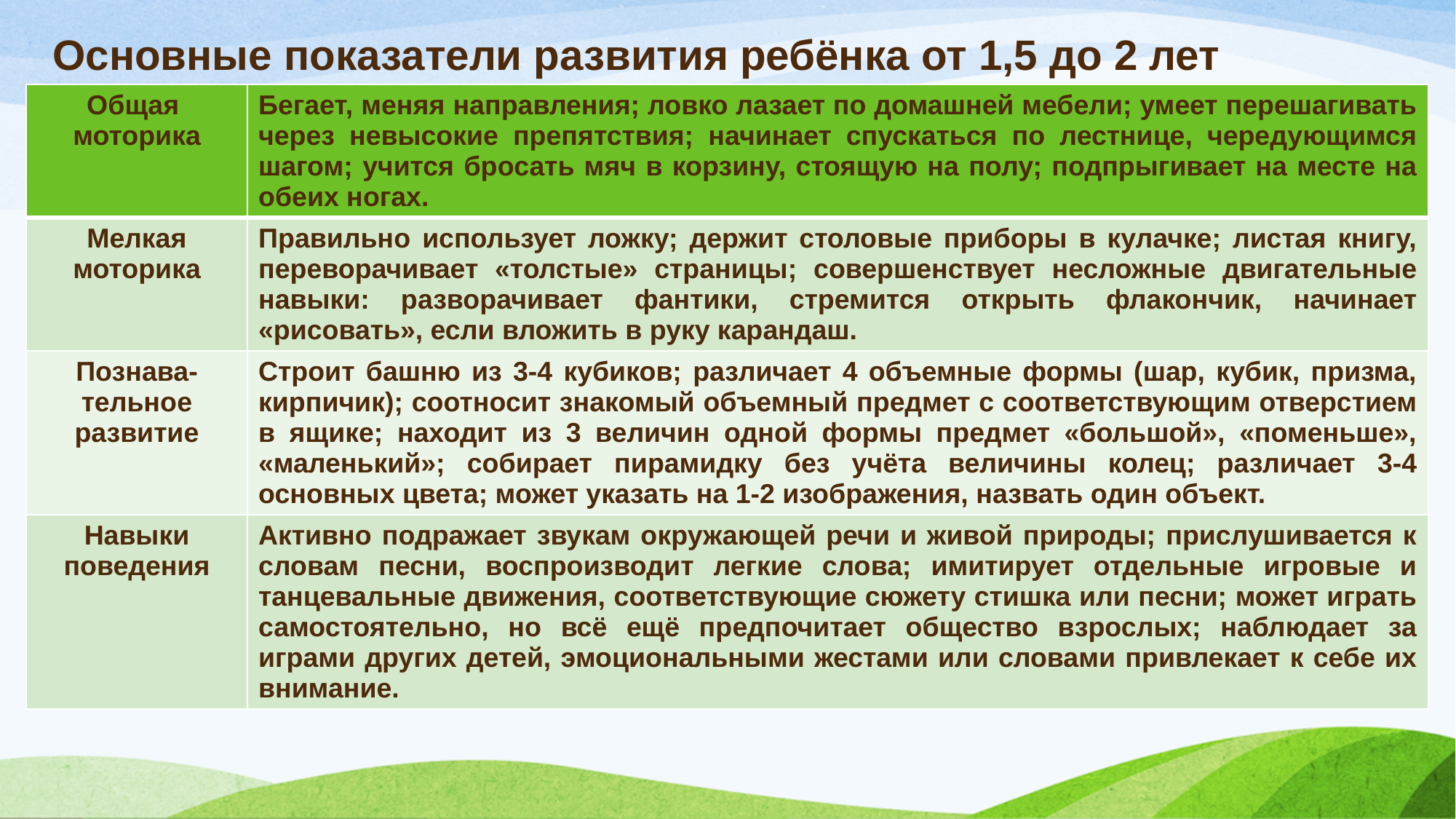

# Основные показатели развития ребёнка от 1,5 до 2 лет
| Общая моторика | Бегает, меняя направления; ловко лазает по домашней мебели; умеет перешагивать через невысокие препятствия; начинает спускаться по лестнице, чередующимся шагом; учится бросать мяч в корзину, стоящую на полу; подпрыгивает на месте на обеих ногах. |
| --- | --- |
| Мелкая моторика | Правильно использует ложку; держит столовые приборы в кулачке; листая книгу, переворачивает «толстые» страницы; совершенствует несложные двигательные навыки: разворачивает фантики, стремится открыть флакончик, начинает «рисовать», если вложить в руку карандаш. |
| Познава-тельное развитие | Строит башню из 3-4 кубиков; различает 4 объемные формы (шар, кубик, призма, кирпичик); соотносит знакомый объемный предмет с соответствующим отверстием в ящике; находит из 3 величин одной формы предмет «большой», «поменьше», «маленький»; собирает пирамидку без учёта величины колец; различает 3-4 основных цвета; может указать на 1-2 изображения, назвать один объект. |
| Навыки поведения | Активно подражает звукам окружающей речи и живой природы; прислушивается к словам песни, воспроизводит легкие слова; имитирует отдельные игровые и танцевальные движения, соответствующие сюжету стишка или песни; может играть самостоятельно, но всё ещё предпочитает общество взрослых; наблюдает за играми других детей, эмоциональными жестами или словами привлекает к себе их внимание. |